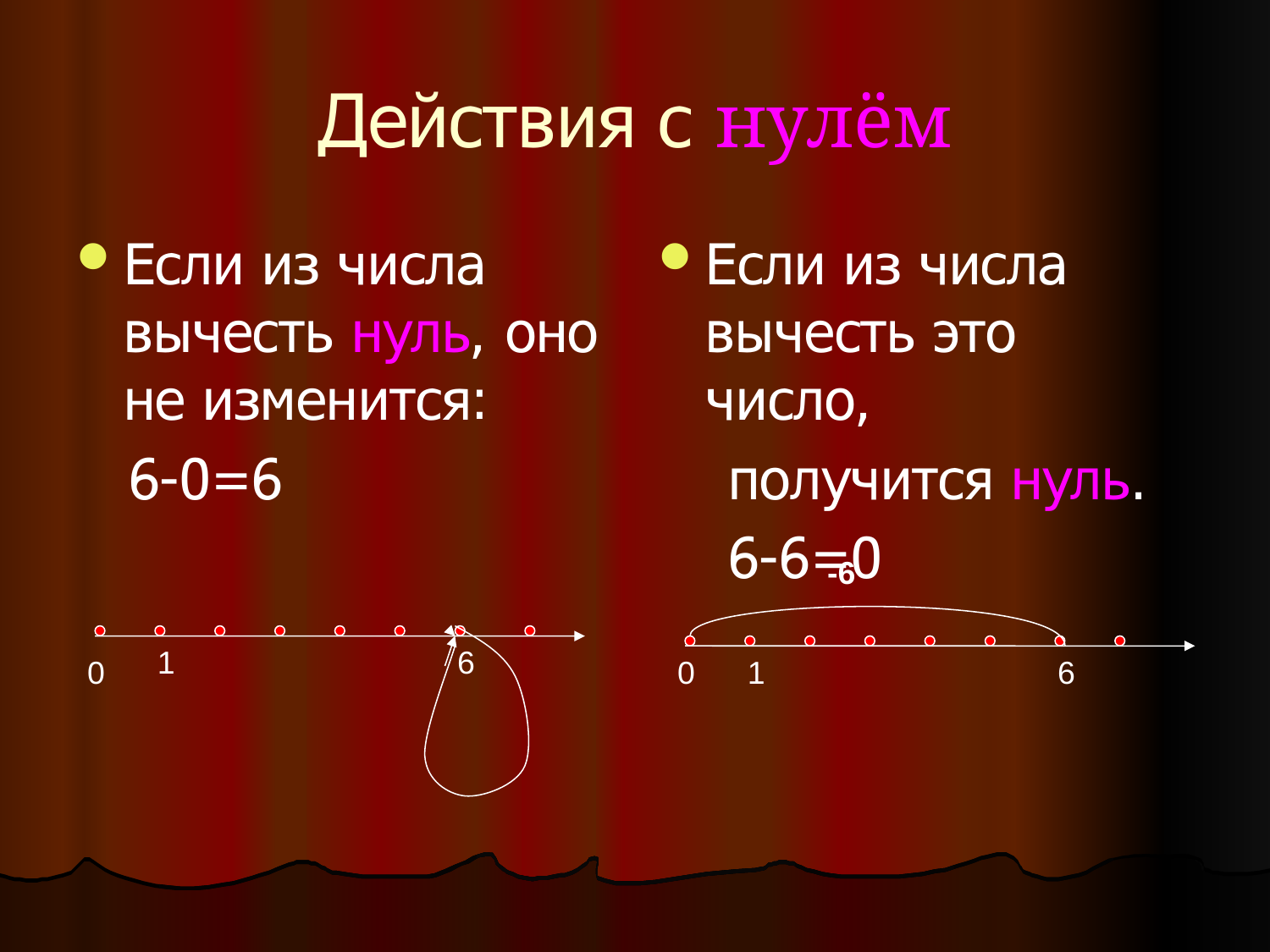

# Действия с нулём
Если из числа вычесть нуль, оно не изменится:
   6-0=6
Если из числа вычесть это число,
    получится нуль.
    6-6=0
-6

1
6

0
0

1
6